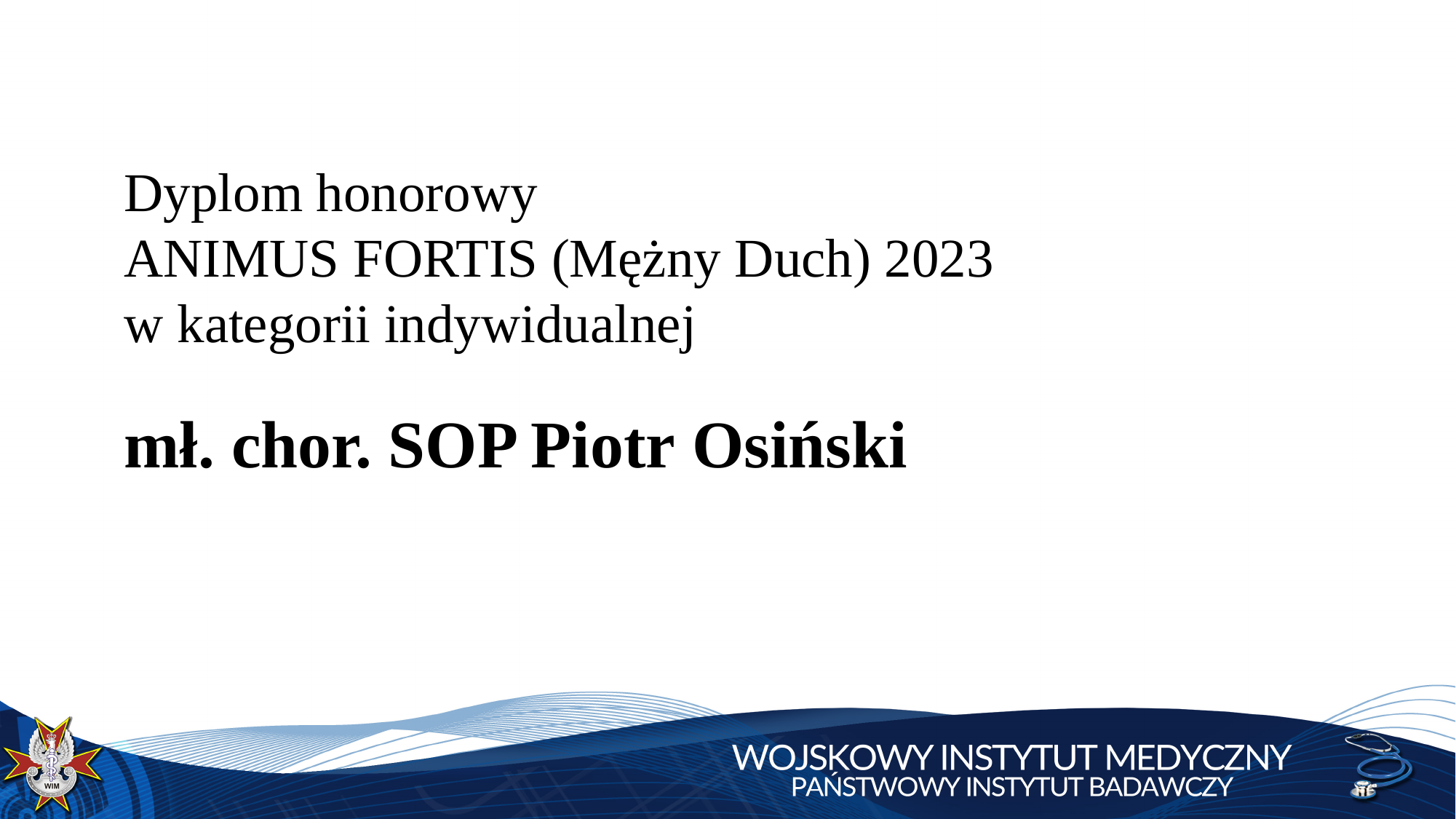

Dyplom honorowy
ANIMUS FORTIS (Mężny Duch) 2023
w kategorii indywidualnej
mł. chor. SOP Piotr Osiński